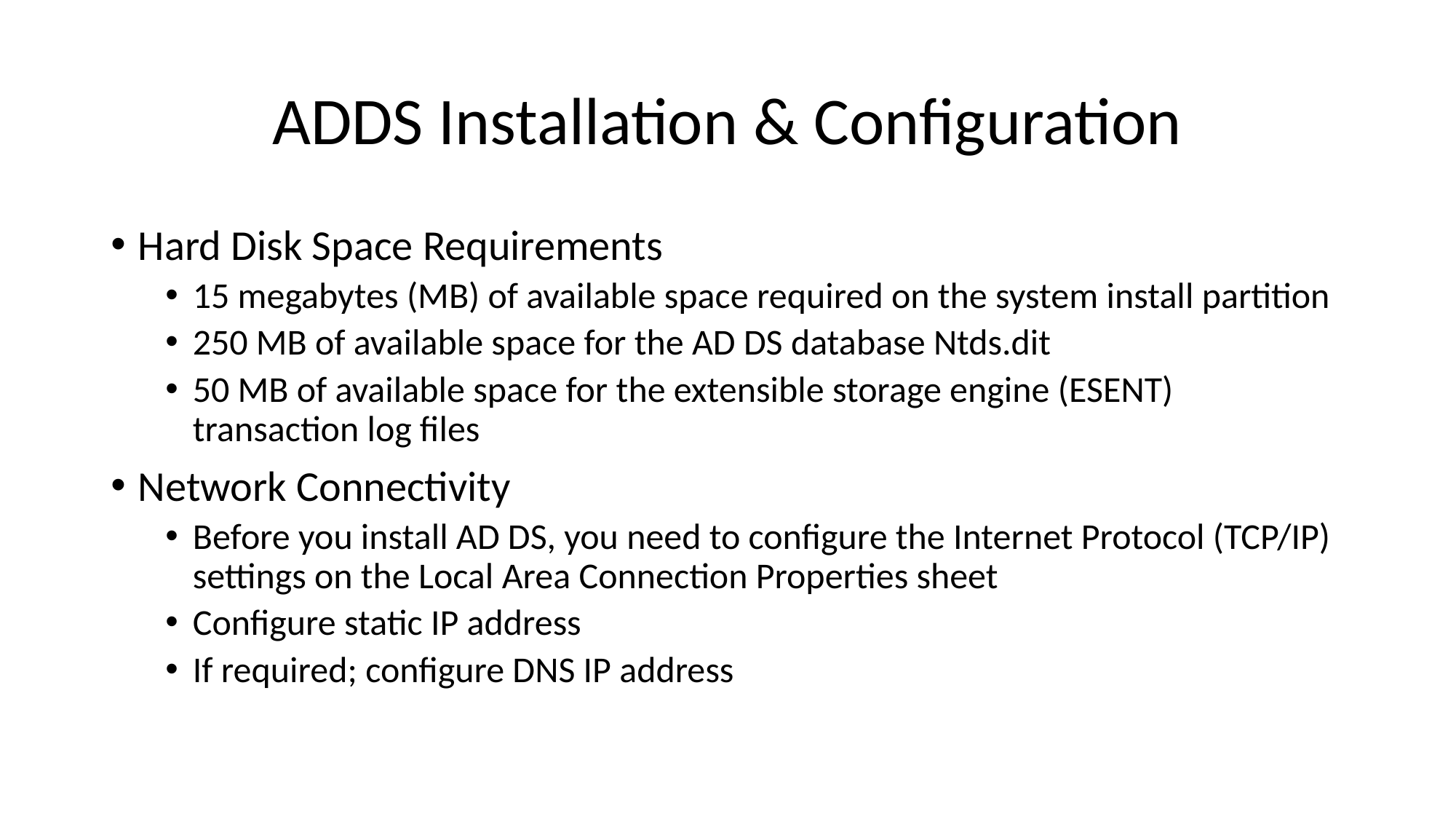

# ADDS Installation & Configuration
Hard Disk Space Requirements
15 megabytes (MB) of available space required on the system install partition
250 MB of available space for the AD DS database Ntds.dit
50 MB of available space for the extensible storage engine (ESENT) transaction log files
Network Connectivity
Before you install AD DS, you need to configure the Internet Protocol (TCP/IP) settings on the Local Area Connection Properties sheet
Configure static IP address
If required; configure DNS IP address